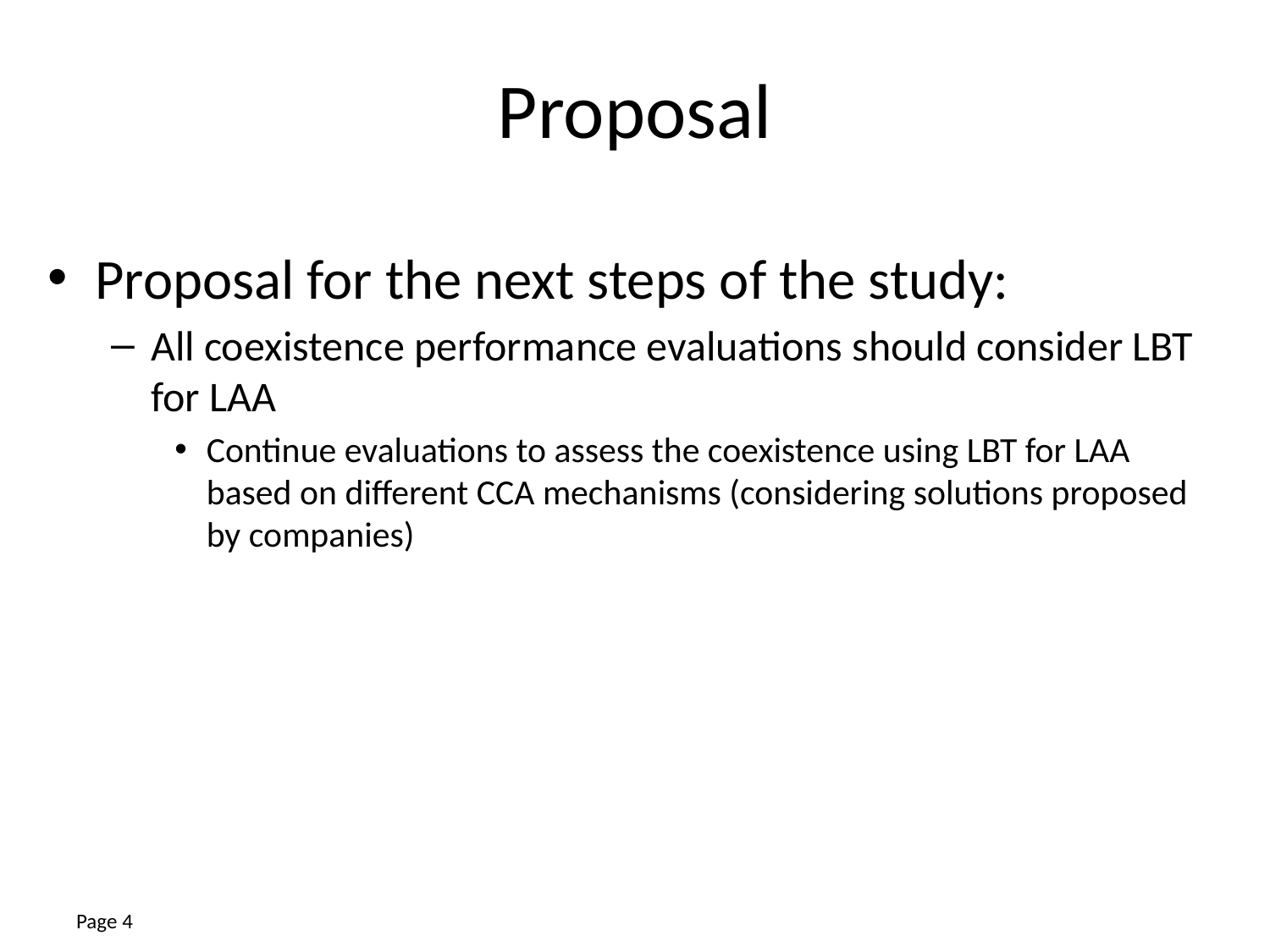

# Proposal
Proposal for the next steps of the study:
All coexistence performance evaluations should consider LBT for LAA
Continue evaluations to assess the coexistence using LBT for LAA based on different CCA mechanisms (considering solutions proposed by companies)

Page 4